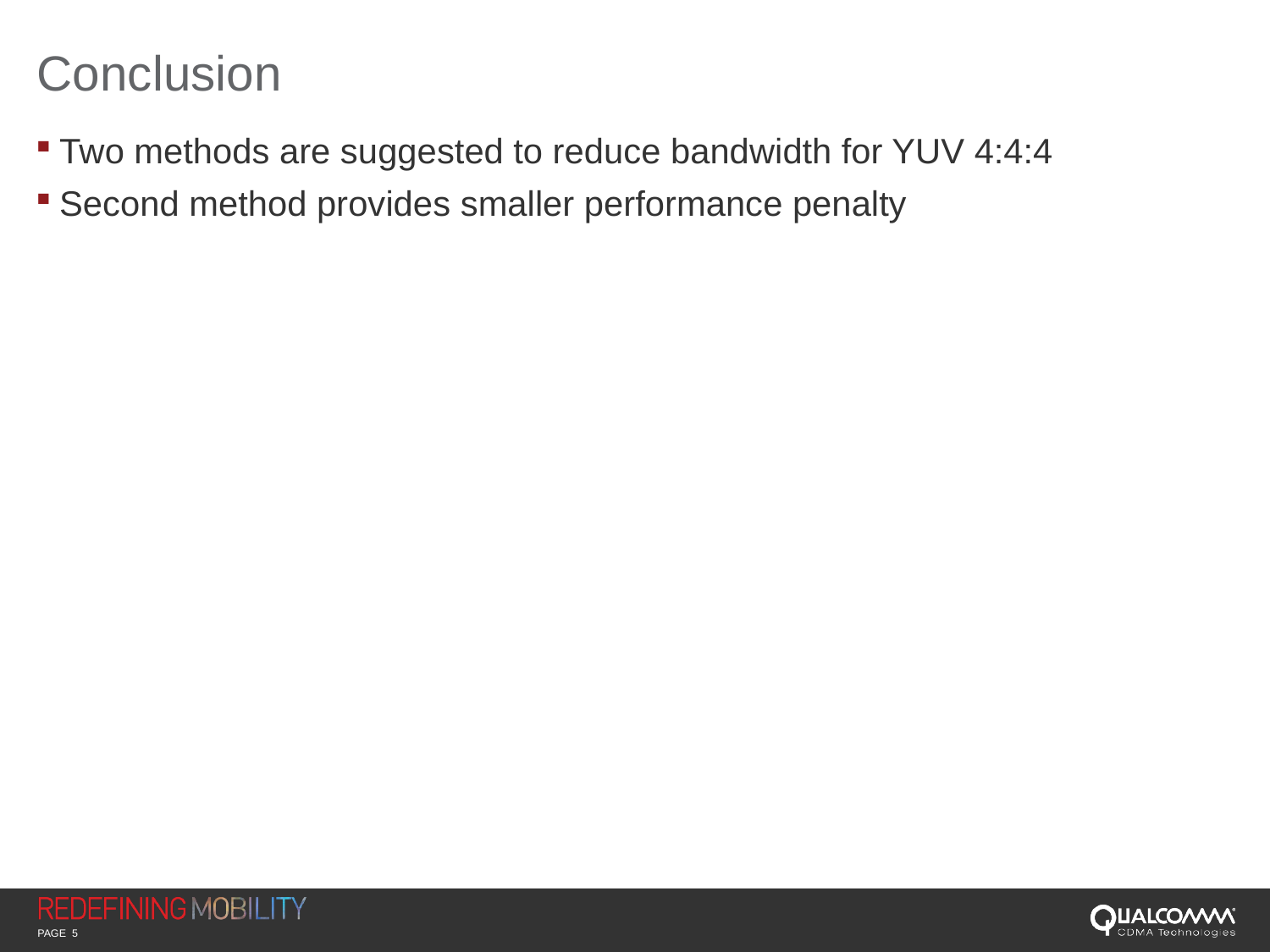

# Conclusion
Two methods are suggested to reduce bandwidth for YUV 4:4:4
Second method provides smaller performance penalty